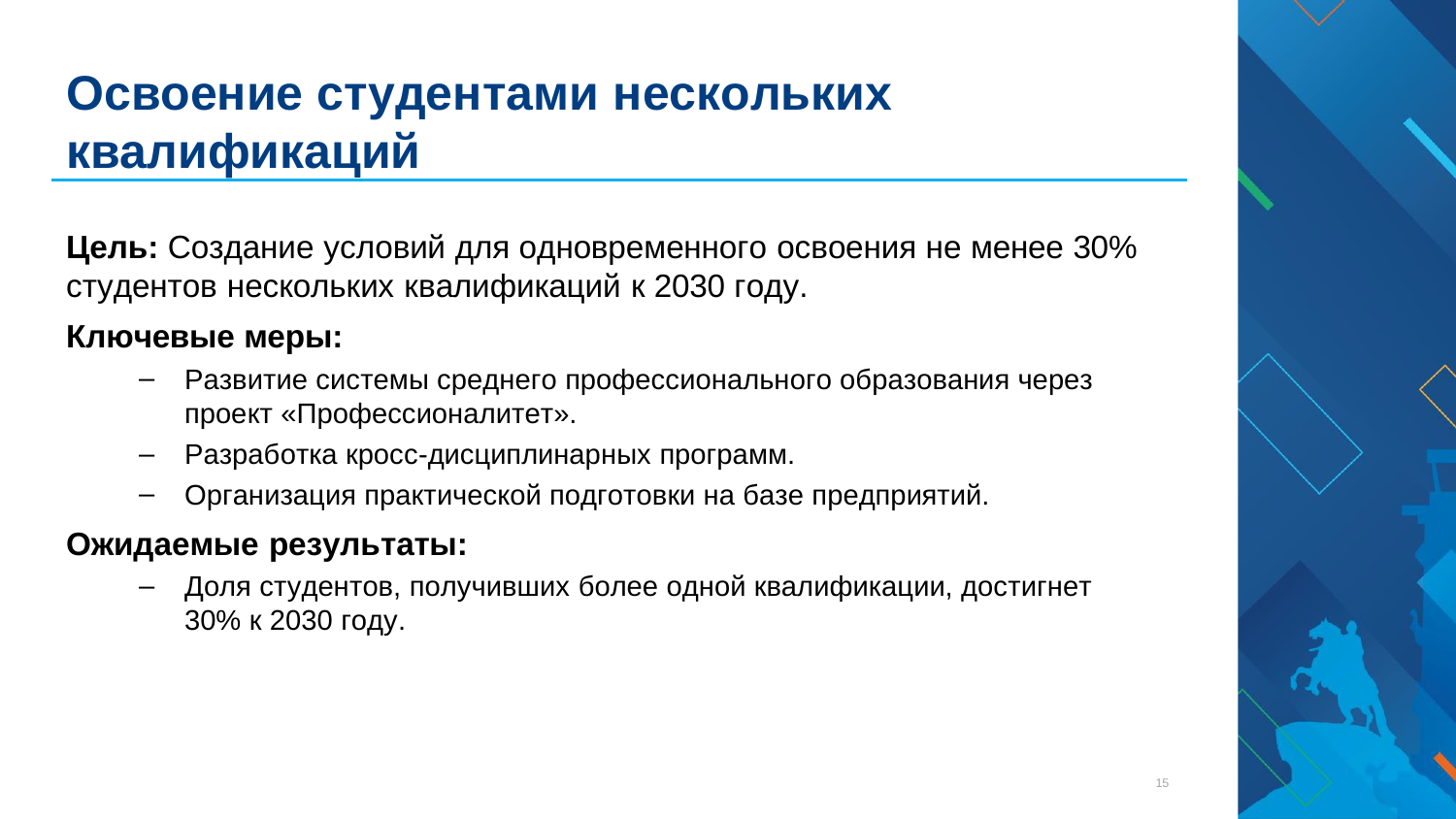

# Освоение студентами нескольких
квалификаций

Цель: Создание условий для одновременного освоения не менее 30% студентов нескольких квалификаций к 2030 году.
Ключевые меры:
Развитие системы среднего профессионального образования через
проект «Профессионалитет».
Разработка кросс-дисциплинарных программ.
Организация практической подготовки на базе предприятий.
Ожидаемые результаты:
Доля студентов, получивших более одной квалификации, достигнет 30% к 2030 году.
15